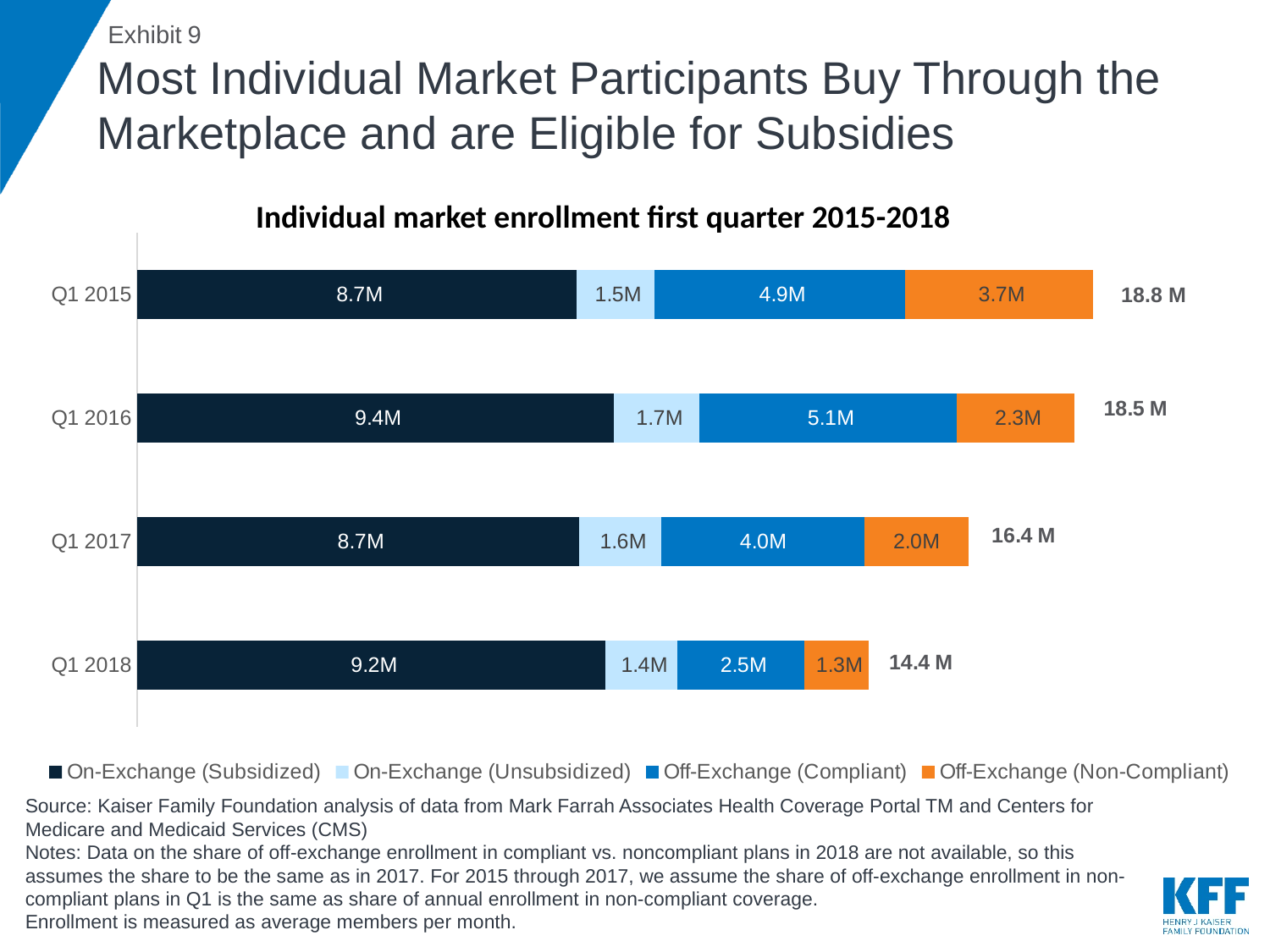

# Most Individual Market Participants Buy Through the Marketplace and are Eligible for Subsidies
Individual market enrollment first quarter 2015-2018

### Chart

| Category | On-Exchange (Subsidized) | On-Exchange (Unsubsidized) | Off-Exchange (Compliant) | Off-Exchange (Non-Compliant) |
|---|---|---|---|---|
| Q1 2018 | 9229769.0 | 1414017.0 | 2494835.0 | 1274709.0 |
| Q1 2017 | 8707757.0 | 1623002.0 | 3996629.0 | 2042033.0 |
| Q1 2016 | 9389609.0 | 1691721.0 | 5060447.0 | 2317081.0 |
| Q1 2015 | 8656212.0 | 1530986.0 | 4935255.0 | 3699759.0 |
18.8 M
Source: Kaiser Family Foundation analysis of data from Mark Farrah Associates Health Coverage Portal TM and Centers for Medicare and Medicaid Services (CMS)
Notes: Data on the share of off-exchange enrollment in compliant vs. noncompliant plans in 2018 are not available, so this assumes the share to be the same as in 2017. For 2015 through 2017, we assume the share of off-exchange enrollment in non-compliant plans in Q1 is the same as share of annual enrollment in non-compliant coverage.
Enrollment is measured as average members per month.